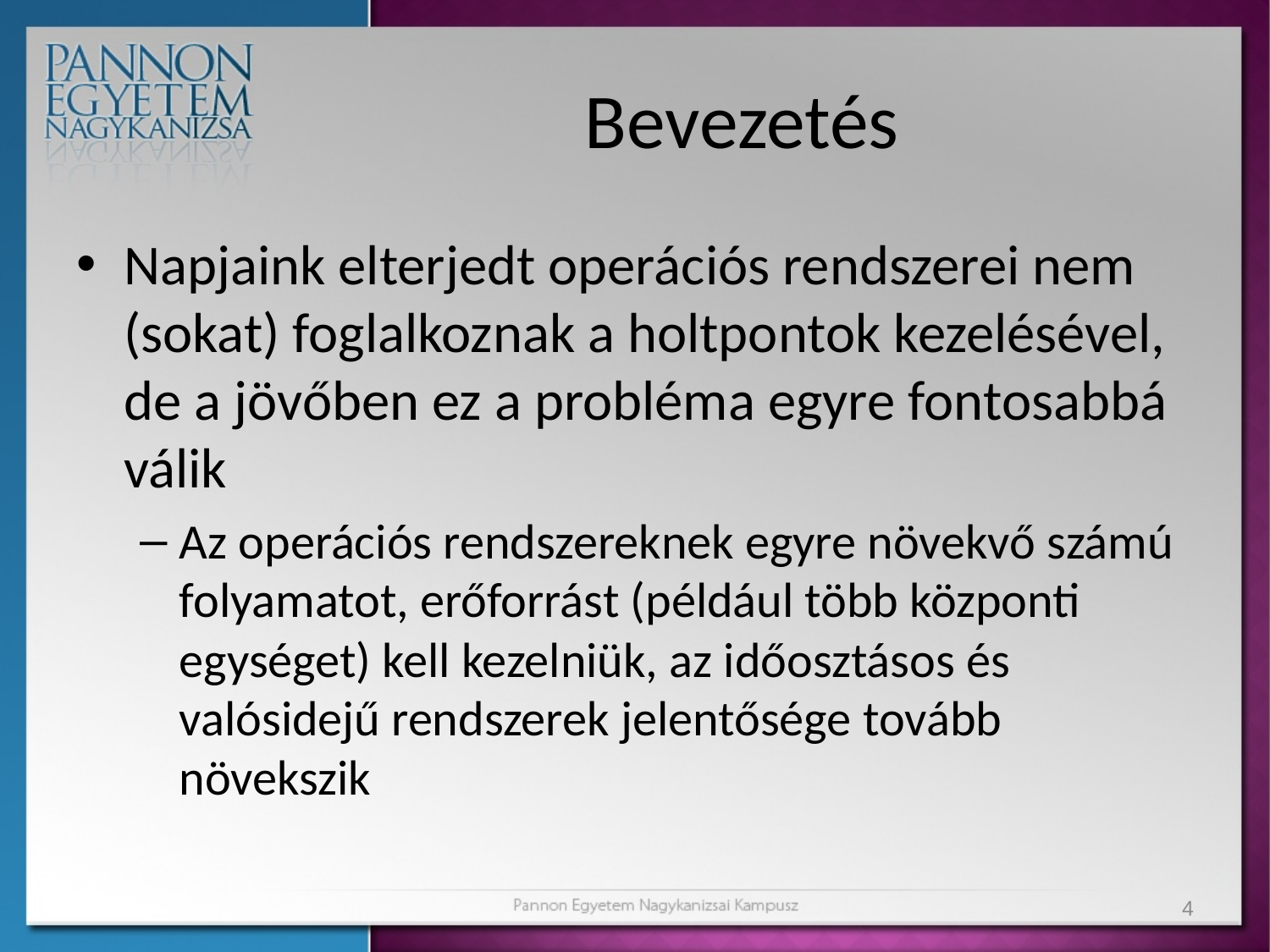

# Bevezetés
Napjaink elterjedt operációs rendszerei nem (sokat) foglalkoznak a holtpontok kezelésével, de a jövőben ez a probléma egyre fontosabbá válik
Az operációs rendszereknek egyre növekvő számú folyamatot, erőforrást (például több központi egységet) kell kezelniük, az időosztásos és valósidejű rendszerek jelentősége tovább növekszik
4